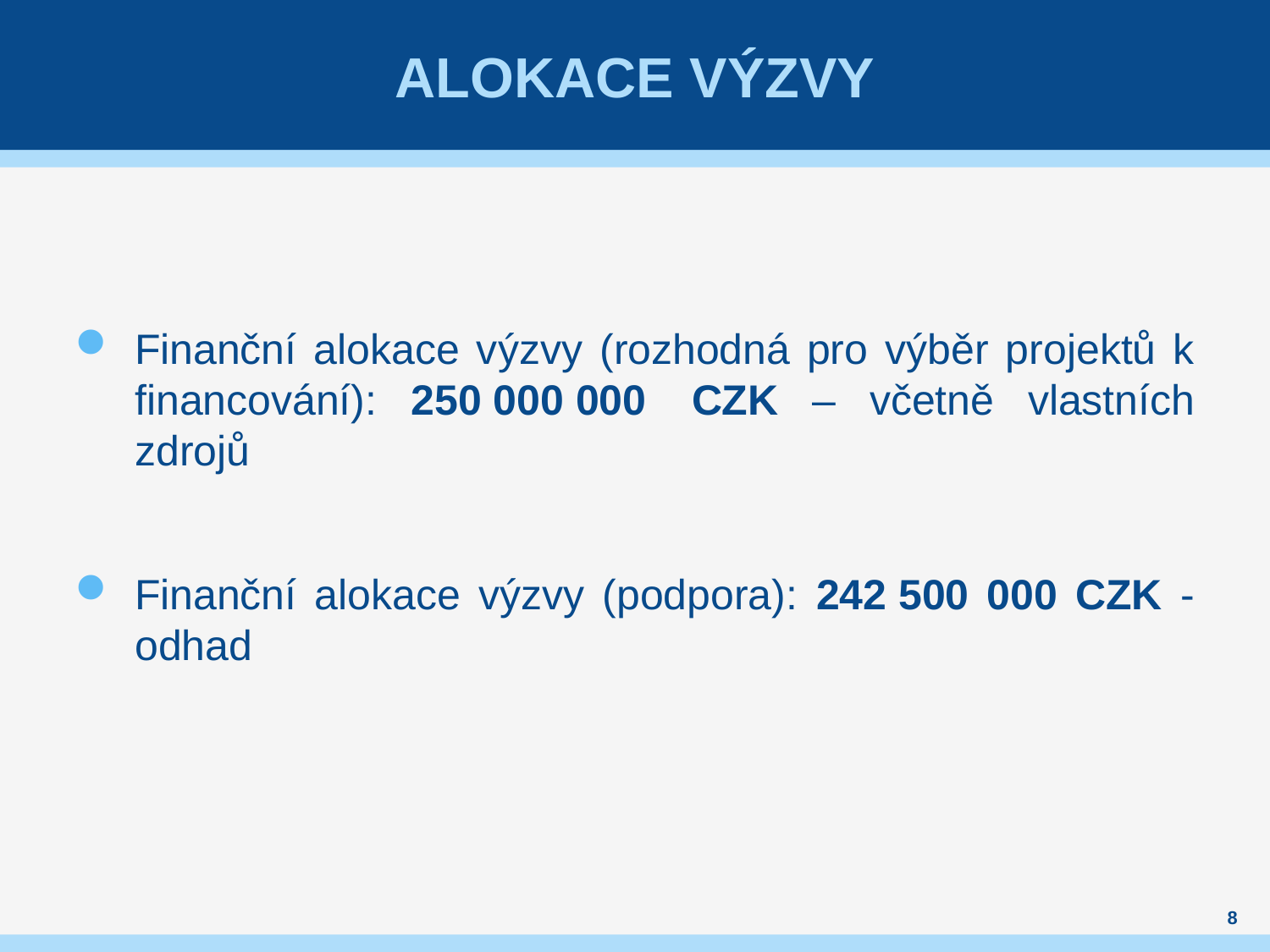

# Alokace výzvy

Finanční alokace výzvy (rozhodná pro výběr projektů k financování): 250 000 000  CZK – včetně vlastních zdrojů

Finanční alokace výzvy (podpora): 242 500 000 CZK - odhad

8